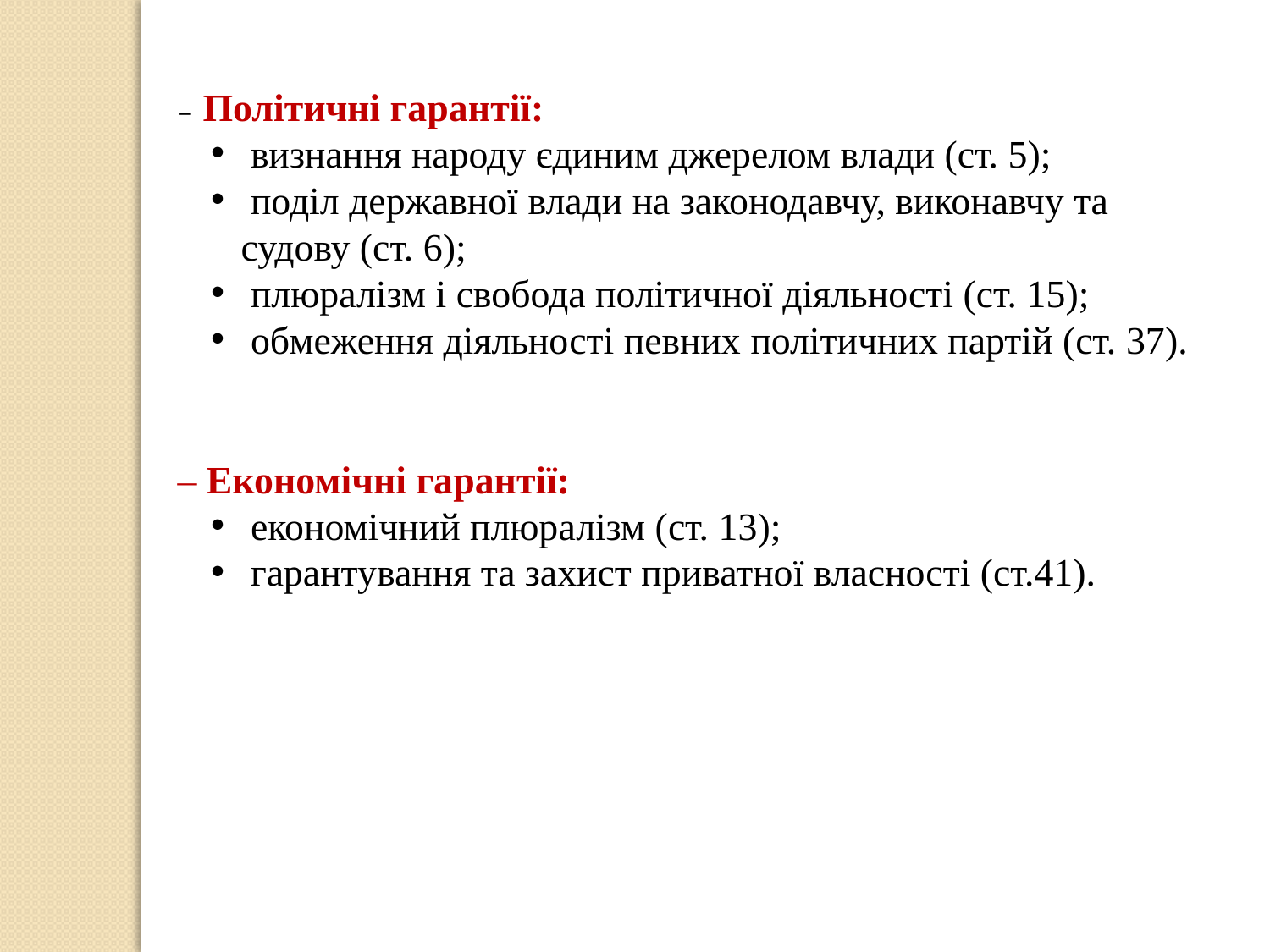

– Політичні гарантії:
 визнання народу єдиним джерелом влади (ст. 5);
 поділ державної влади на законодавчу, виконавчу та судову (ст. 6);
 плюралізм і свобода політичної діяльності (ст. 15);
 обмеження діяльності певних політичних партій (ст. 37).

‒ Економічні гарантії:
 економічний плюралізм (ст. 13);
 гарантування та захист приватної власності (ст.41).